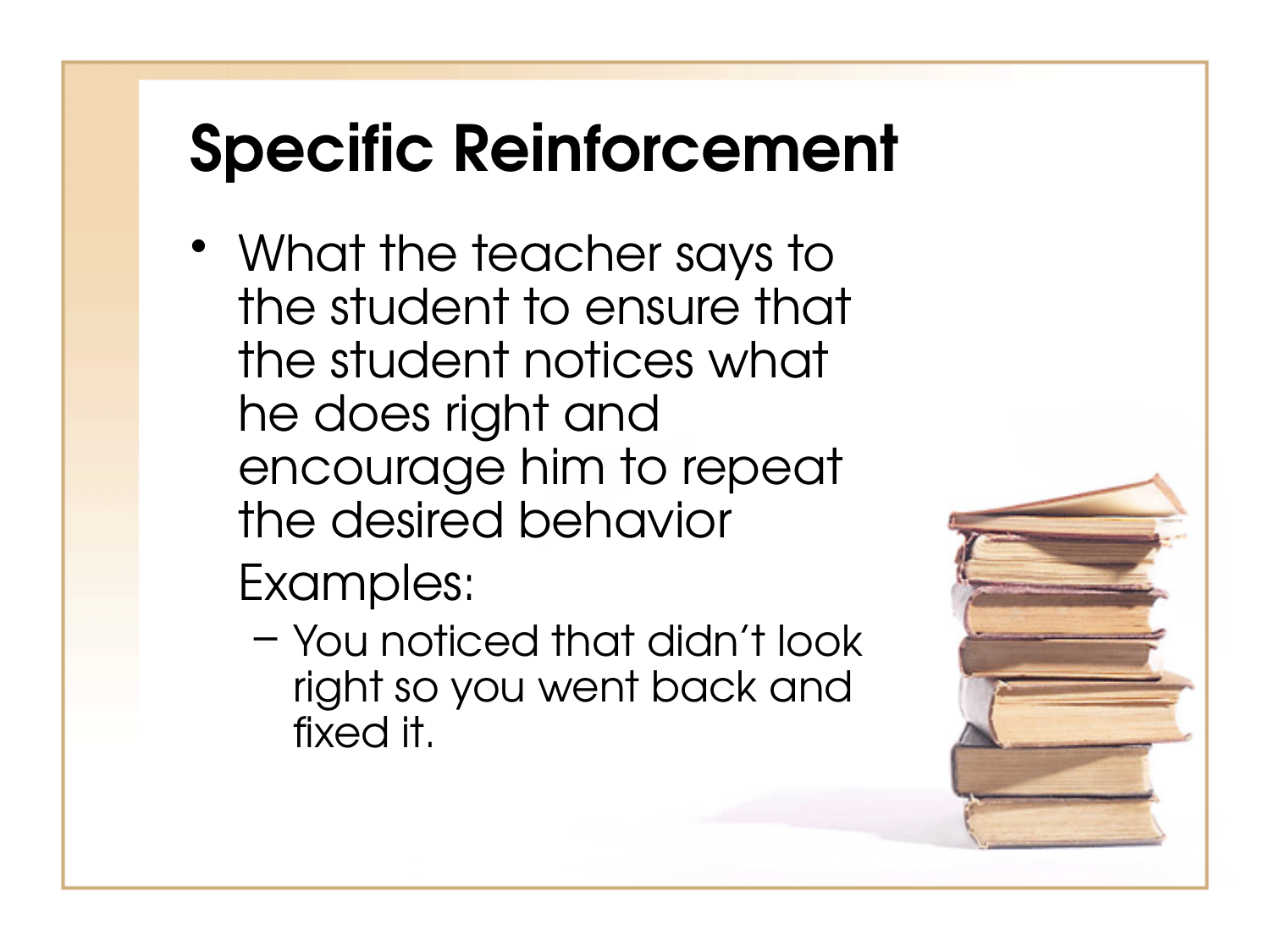

# Specific Reinforcement
What the teacher says to the student to ensure that the student notices what he does right and encourage him to repeat the desired behavior
	Examples:
You noticed that didn’t look right so you went back and fixed it.